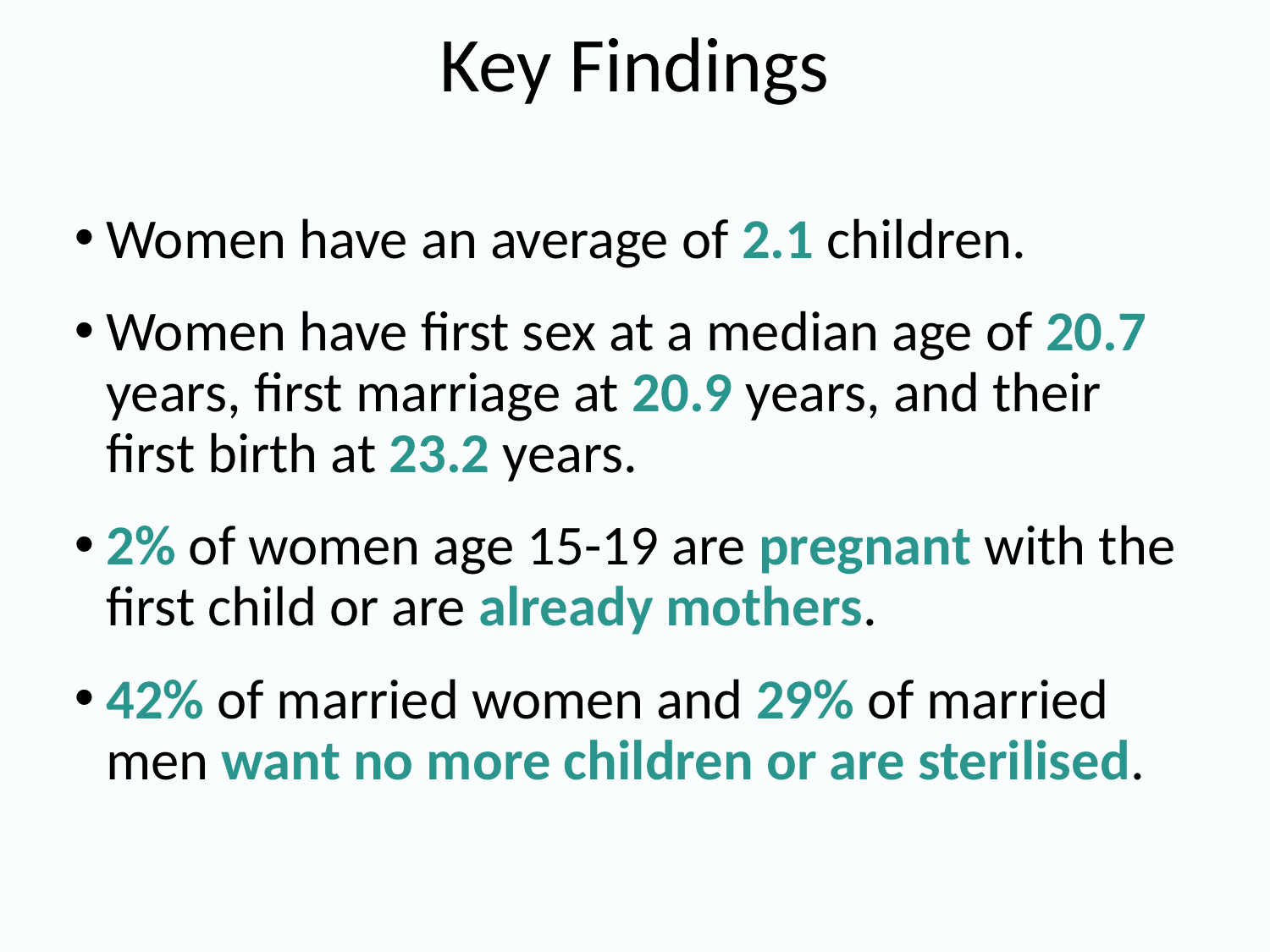

# Key Findings
Women have an average of 2.1 children.
Women have first sex at a median age of 20.7 years, first marriage at 20.9 years, and their first birth at 23.2 years.
2% of women age 15-19 are pregnant with the first child or are already mothers.
42% of married women and 29% of married men want no more children or are sterilised.